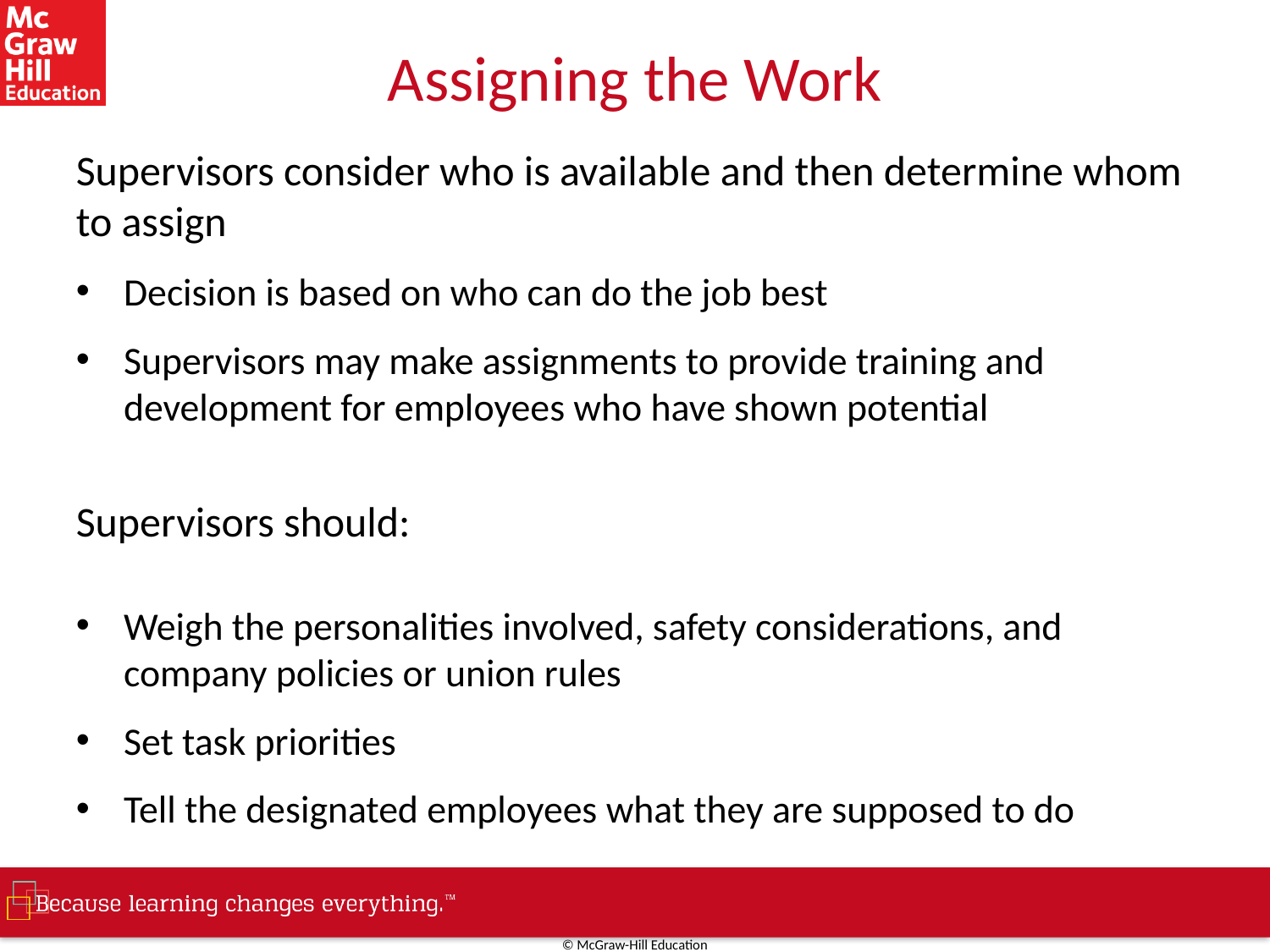

# Assigning the Work
Supervisors consider who is available and then determine whom to assign
Decision is based on who can do the job best
Supervisors may make assignments to provide training and development for employees who have shown potential

Supervisors should:

Weigh the personalities involved, safety considerations, and company policies or union rules
Set task priorities
Tell the designated employees what they are supposed to do